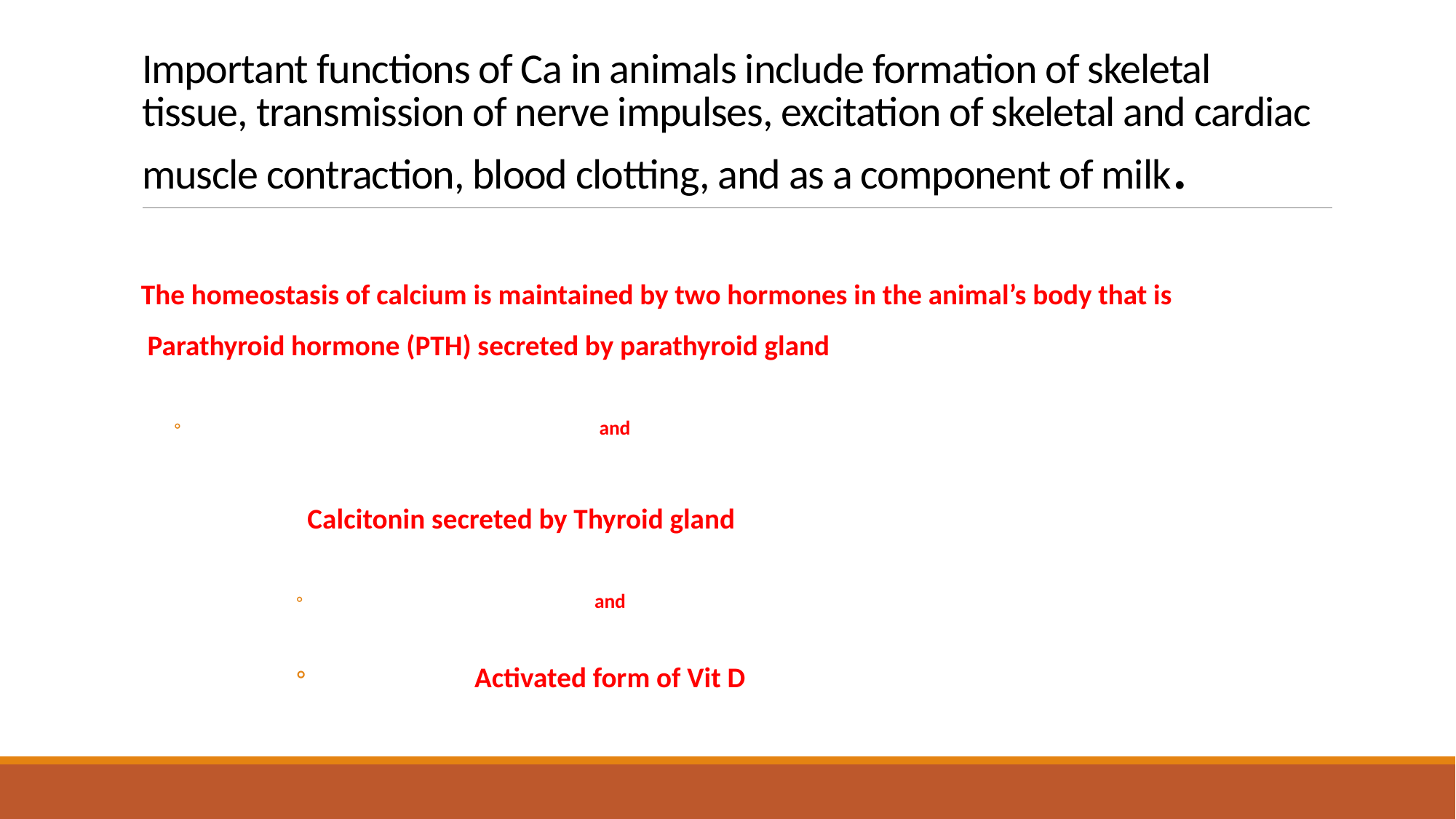

# Important functions of Ca in animals include formation of skeletal tissue, transmission of nerve impulses, excitation of skeletal and cardiac muscle contraction, blood clotting, and as a component of milk.

The homeostasis of calcium is maintained by two hormones in the animal’s body that is
 Parathyroid hormone (PTH) secreted by parathyroid gland

                                                                                         and

 		          Calcitonin secreted by Thyroid gland

                                                            and

                        Activated form of Vit D